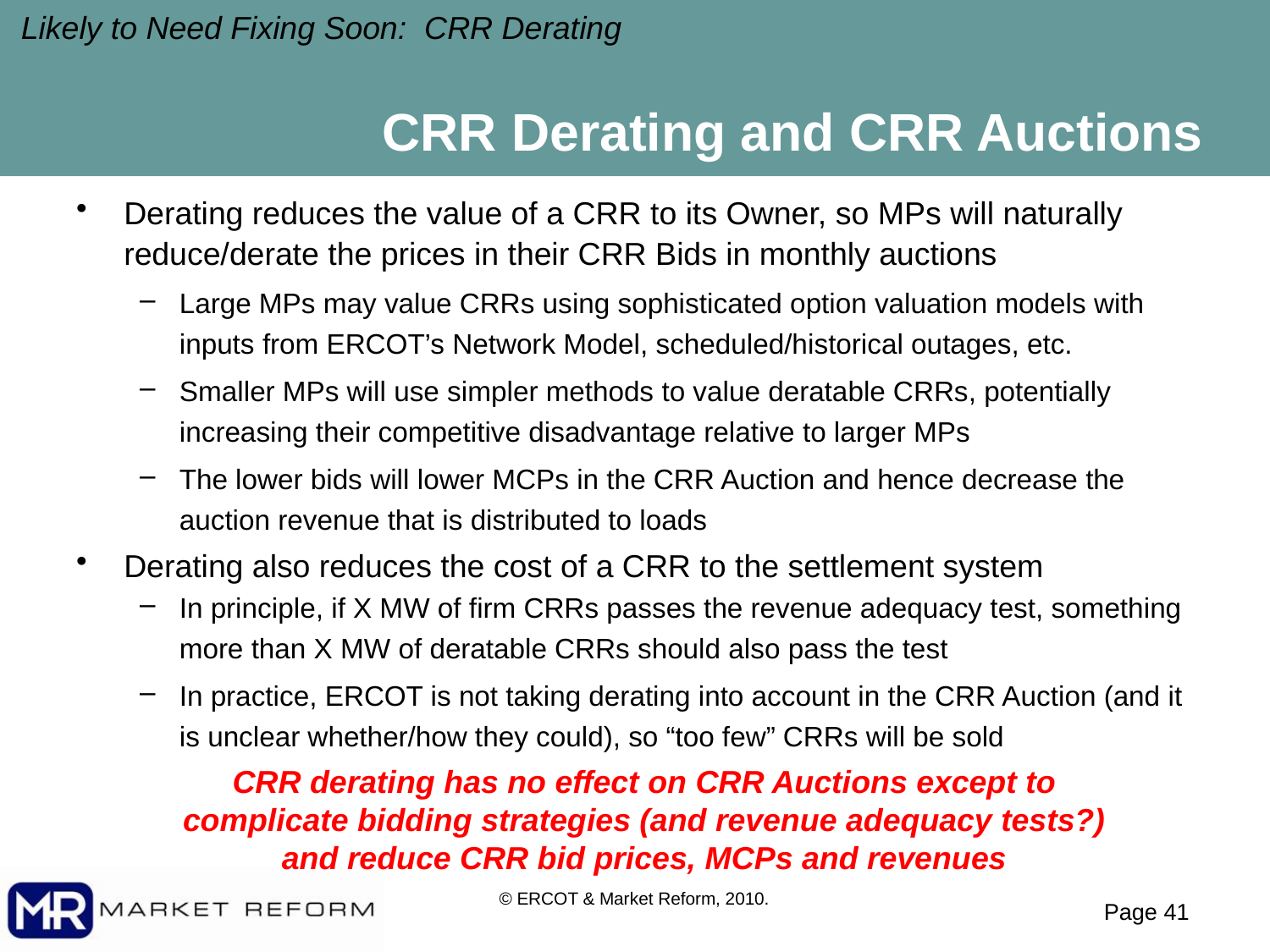

Likely to Need Fixing Soon:  CRR Derating
# CRR Derating and CRR Auctions
Derating reduces the value of a CRR to its Owner, so MPs will naturally reduce/derate the prices in their CRR Bids in monthly auctions
Large MPs may value CRRs using sophisticated option valuation models with inputs from ERCOT’s Network Model, scheduled/historical outages, etc.
Smaller MPs will use simpler methods to value deratable CRRs, potentially increasing their competitive disadvantage relative to larger MPs
The lower bids will lower MCPs in the CRR Auction and hence decrease the auction revenue that is distributed to loads
Derating also reduces the cost of a CRR to the settlement system
In principle, if X MW of firm CRRs passes the revenue adequacy test, something more than X MW of deratable CRRs should also pass the test
In practice, ERCOT is not taking derating into account in the CRR Auction (and it is unclear whether/how they could), so “too few” CRRs will be sold
CRR derating has no effect on CRR Auctions except to complicate bidding strategies (and revenue adequacy tests?) and reduce CRR bid prices, MCPs and revenues
© ERCOT & Market Reform, 2010.
Page 41